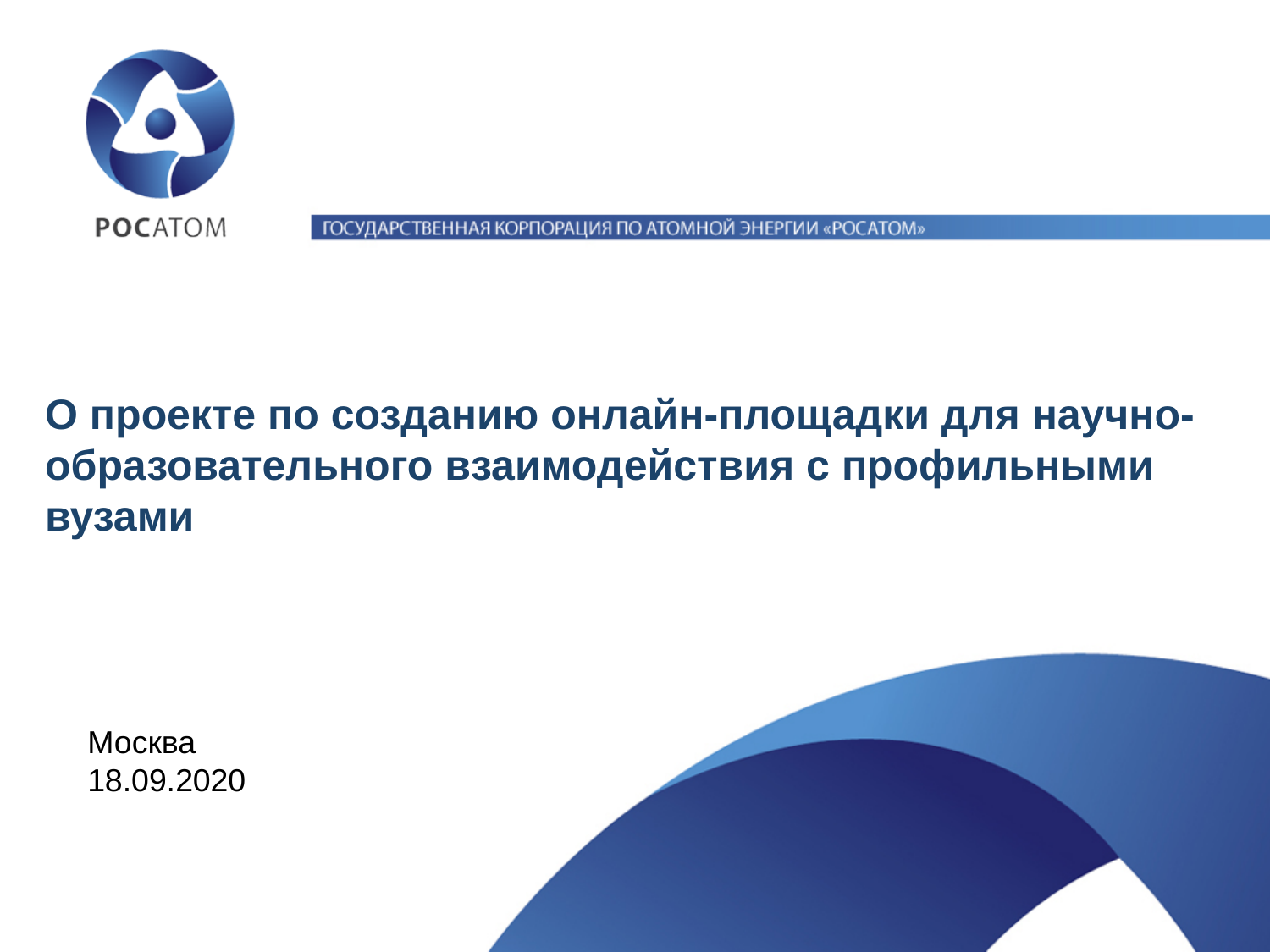

О проекте по созданию онлайн-площадки для научно-образовательного взаимодействия с профильными вузами
Москва
18.09.2020